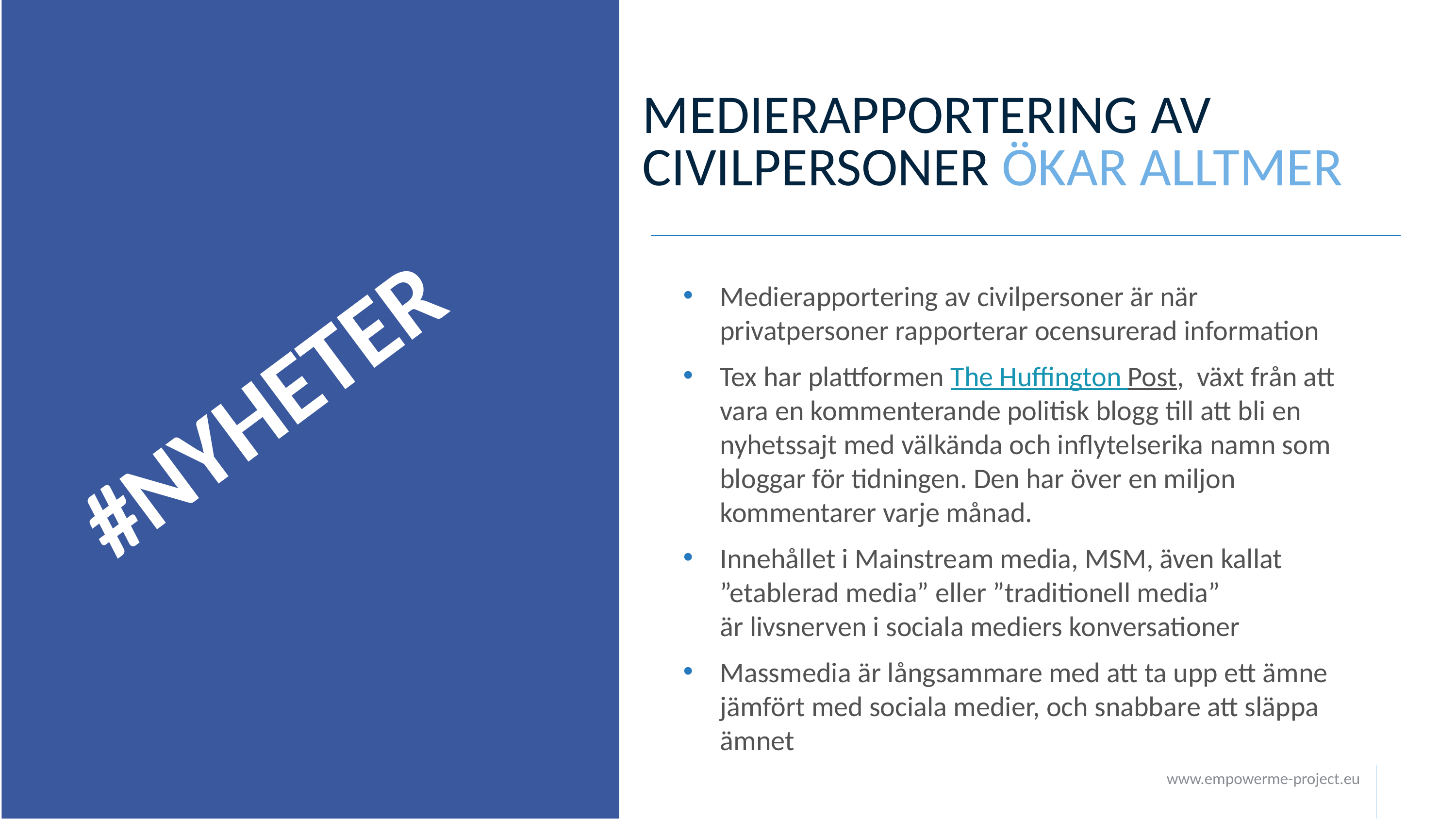

MEDIERAPPORTERING AV CIVILPERSONER ÖKAR ALLTMER

Medierapportering av civilpersoner är när privatpersoner rapporterar ocensurerad information
Tex har plattformen The Huffington Post,  växt från att vara en kommenterande politisk blogg till att bli en nyhetssajt med välkända och inflytelserika namn som bloggar för tidningen. Den har över en miljon kommentarer varje månad.
Innehållet i Mainstream media, MSM, även kallat ”etablerad media” eller ”traditionell media” är livsnerven i sociala mediers konversationer
Massmedia är långsammare med att ta upp ett ämne jämfört med sociala medier, och snabbare att släppa ämnet
#NYHETER
www.empowerme-project.eu